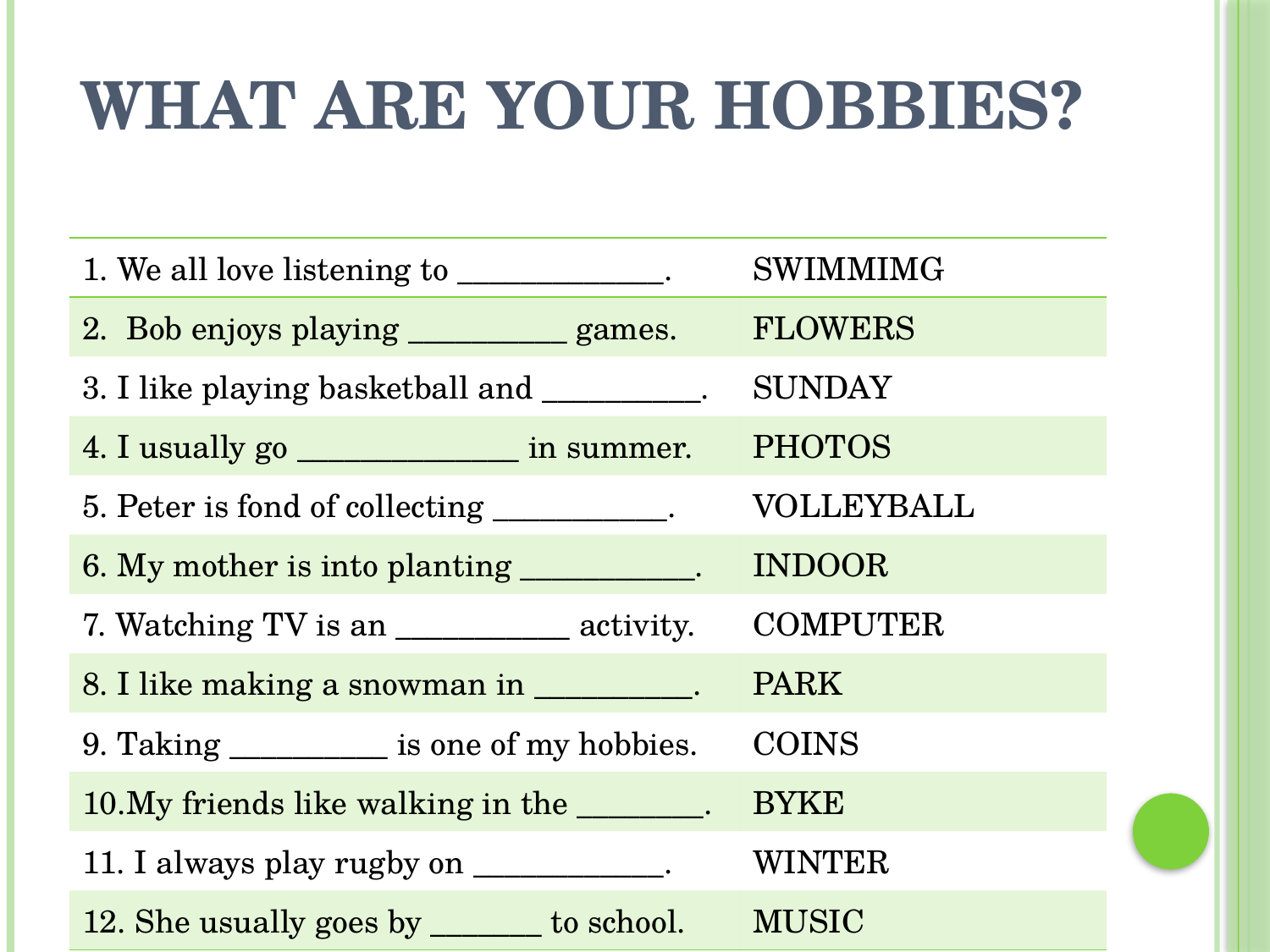

# WHAT ARE YOUR HOBBIES?
| 1. We all love listening to \_\_\_\_\_\_\_\_\_\_\_\_\_. | SWIMMIMG |
| --- | --- |
| 2. Bob enjoys playing \_\_\_\_\_\_\_\_\_\_ games. | FLOWERS |
| 3. I like playing basketball and \_\_\_\_\_\_\_\_\_\_. | SUNDAY |
| 4. I usually go \_\_\_\_\_\_\_\_\_\_\_\_\_\_ in summer. | PHOTOS |
| 5. Peter is fond of collecting \_\_\_\_\_\_\_\_\_\_\_. | VOLLEYBALL |
| 6. My mother is into planting \_\_\_\_\_\_\_\_\_\_\_. | INDOOR |
| 7. Watching TV is an \_\_\_\_\_\_\_\_\_\_\_ activity. | COMPUTER |
| 8. I like making a snowman in \_\_\_\_\_\_\_\_\_\_. | PARK |
| 9. Taking \_\_\_\_\_\_\_\_\_\_ is one of my hobbies. | COINS |
| 10.My friends like walking in the \_\_\_\_\_\_\_\_. | BYKE |
| 11. I always play rugby on \_\_\_\_\_\_\_\_\_\_\_\_. | WINTER |
| 12. She usually goes by \_\_\_\_\_\_\_ to school. | MUSIC |